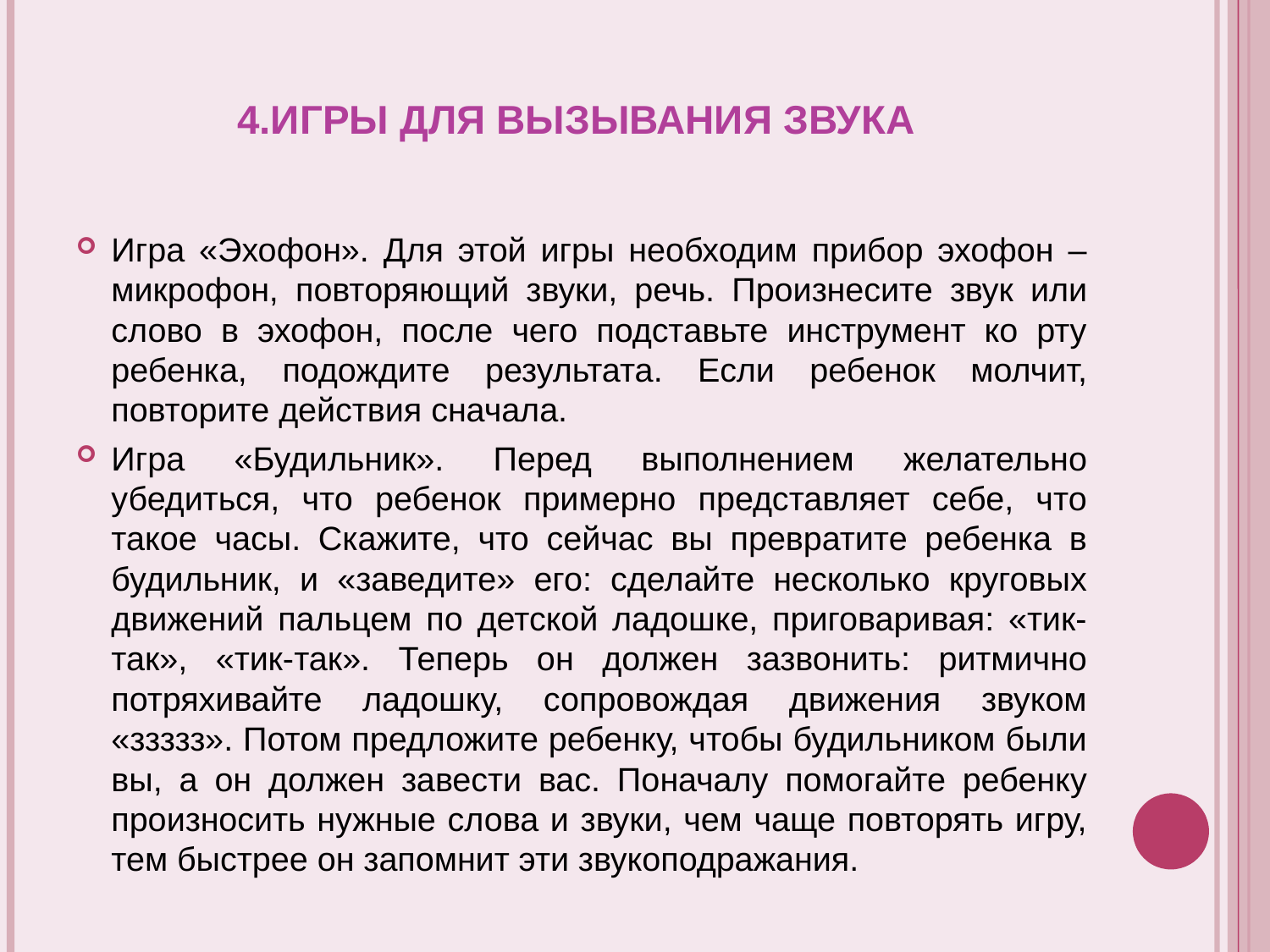

# 4.Игры для вызывания звука
Игра «Эхофон». Для этой игры необходим прибор эхофон – микрофон, повторяющий звуки, речь. Произнесите звук или слово в эхофон, после чего подставьте инструмент ко рту ребенка, подождите результата. Если ребенок молчит, повторите действия сначала.
Игра «Будильник». Перед выполнением желательно убедиться, что ребенок примерно представляет себе, что такое часы. Скажите, что сейчас вы превратите ребенка в будильник, и «заведите» его: сделайте несколько круговых движений пальцем по детской ладошке, приговаривая: «тик-так», «тик-так». Теперь он должен зазвонить: ритмично потряхивайте ладошку, сопровождая движения звуком «ззззз». Потом предложите ребенку, чтобы будильником были вы, а он должен завести вас. Поначалу помогайте ребенку произносить нужные слова и звуки, чем чаще повторять игру, тем быстрее он запомнит эти звукоподражания.